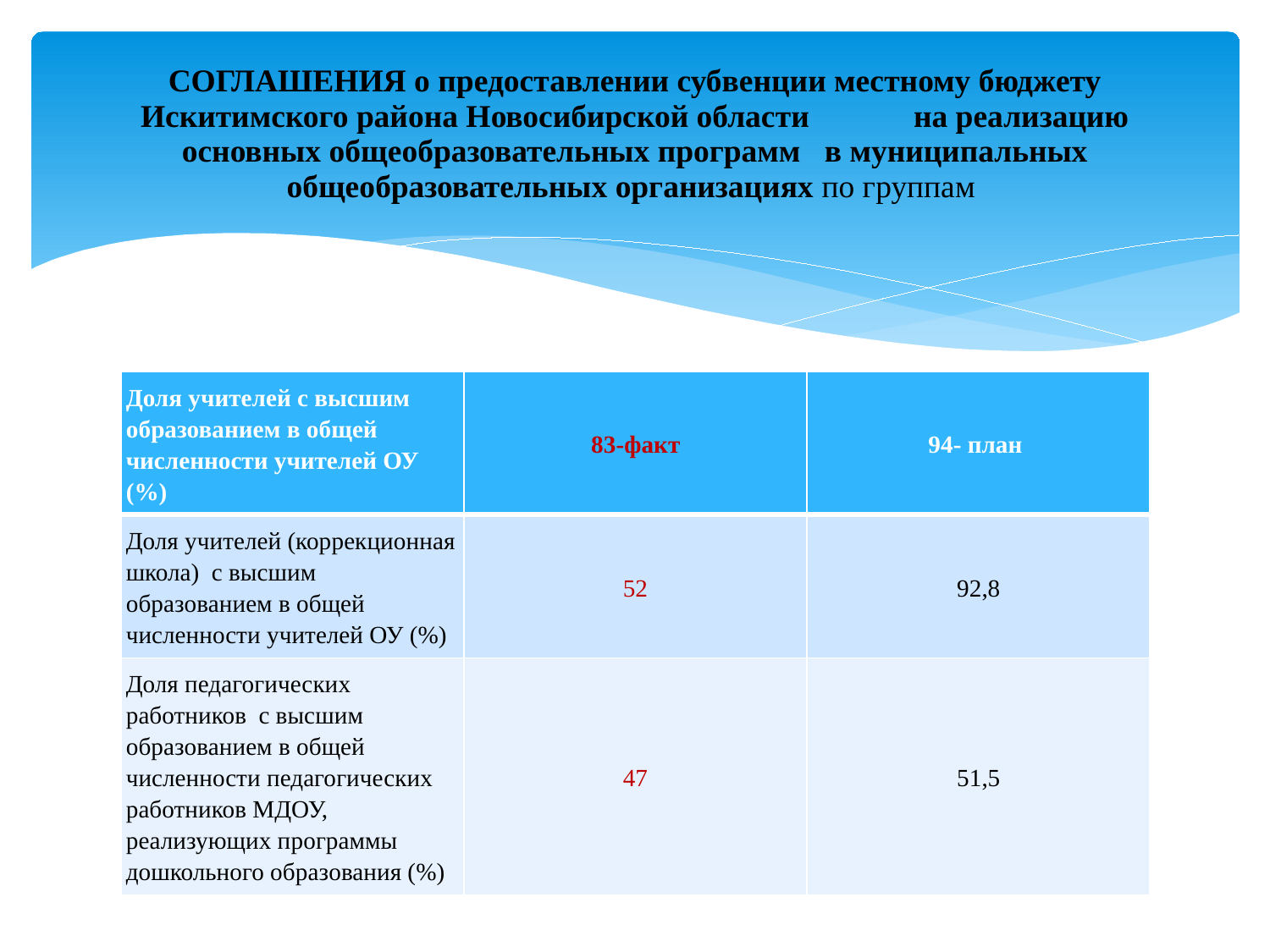

# СОГЛАШЕНИЯ о предоставлении субвенции местному бюджету Искитимского района Новосибирской области             на реализацию основных общеобразовательных программ   в муниципальных общеобразовательных организациях по группам
| Доля учителей с высшим образованием в общей численности учителей ОУ (%) | 83-факт | 94- план |
| --- | --- | --- |
| Доля учителей (коррекционная школа) с высшим образованием в общей численности учителей ОУ (%) | 52 | 92,8 |
| Доля педагогических работников с высшим образованием в общей численности педагогических работников МДОУ, реализующих программы дошкольного образования (%) | 47 | 51,5 |